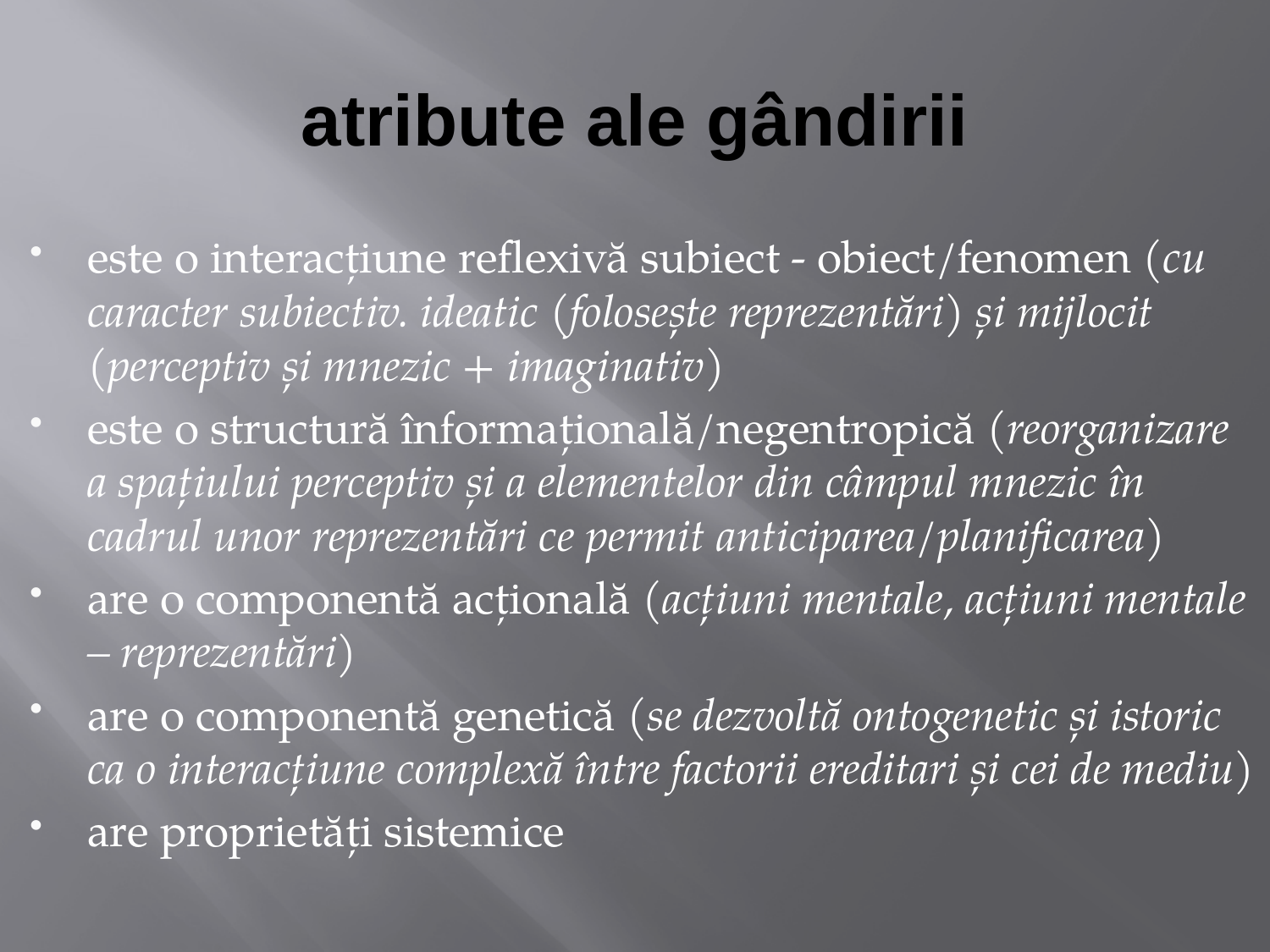

# atribute ale gândirii
este o interacţiune reflexivă subiect - obiect/fenomen (cu caracter subiectiv. ideatic (foloseşte reprezentări) şi mijlocit (perceptiv şi mnezic + imaginativ)
este o structură înformaţională/negentropică (reorganizare a spaţiului perceptiv şi a elementelor din câmpul mnezic în cadrul unor reprezentări ce permit anticiparea/planificarea)
are o componentă acţională (acţiuni mentale, acţiuni mentale – reprezentări)
are o componentă genetică (se dezvoltă ontogenetic şi istoric ca o interacţiune complexă între factorii ereditari şi cei de mediu)
are proprietăţi sistemice